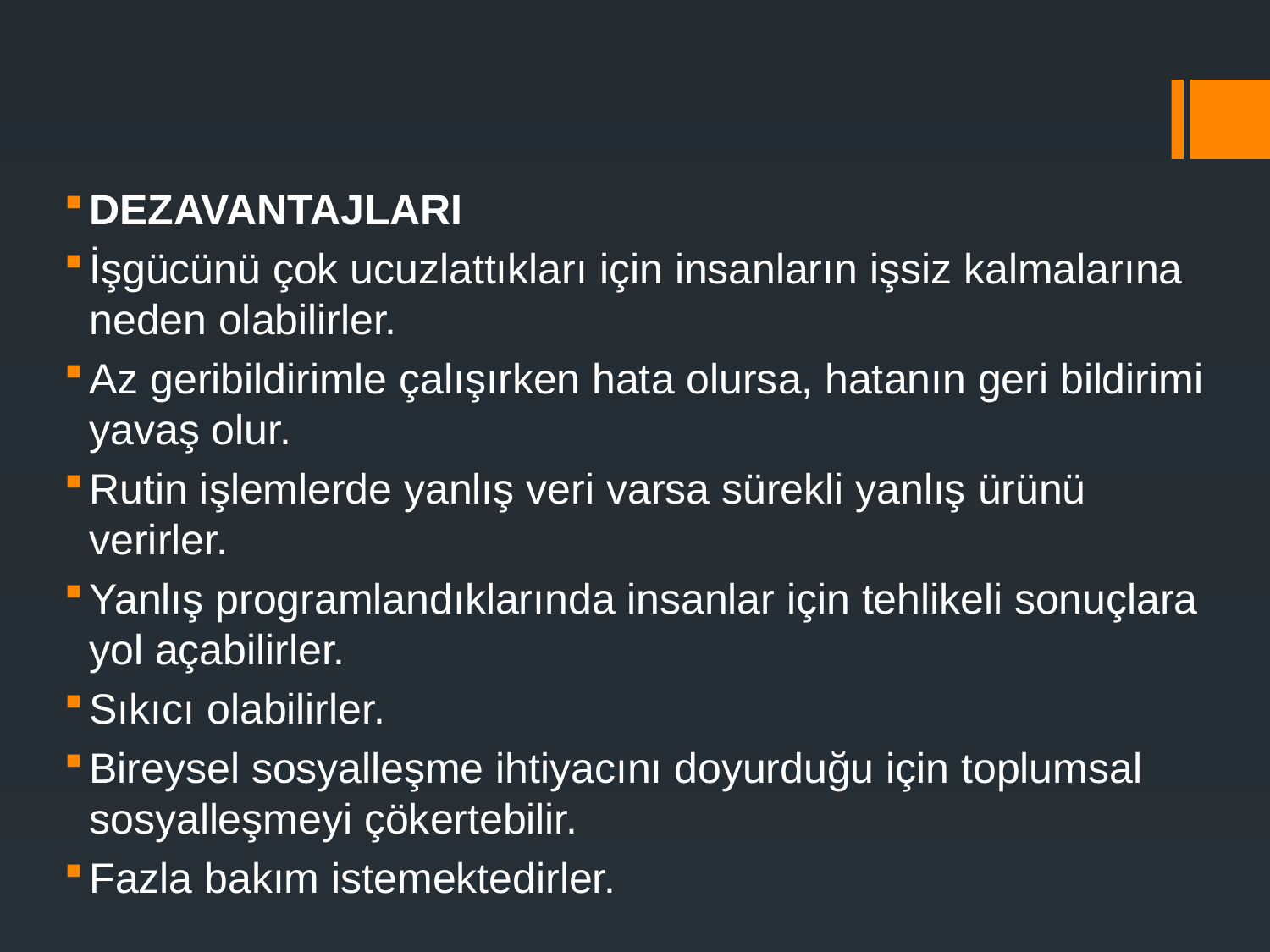

DEZAVANTAJLARI
İşgücünü çok ucuzlattıkları için insanların işsiz kalmalarına neden olabilirler.
Az geribildirimle çalışırken hata olursa, hatanın geri bildirimi yavaş olur.
Rutin işlemlerde yanlış veri varsa sürekli yanlış ürünü verirler.
Yanlış programlandıklarında insanlar için tehlikeli sonuçlara yol açabilirler.
Sıkıcı olabilirler.
Bireysel sosyalleşme ihtiyacını doyurduğu için toplumsal sosyalleşmeyi çökertebilir.
Fazla bakım istemektedirler.